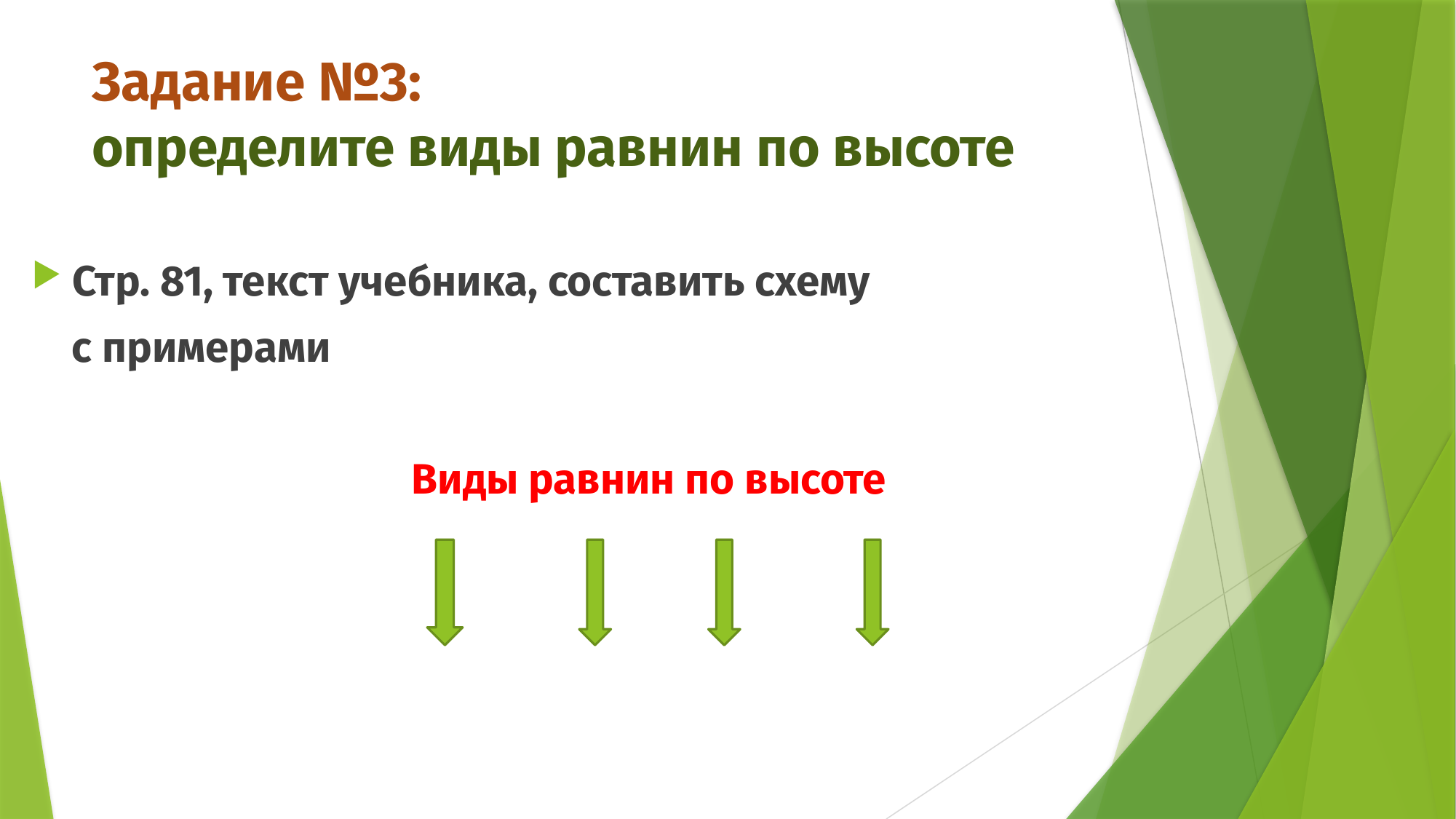

# Задание №3: определите виды равнин по высоте
Стр. 81, текст учебника, составить схему
    с примерами

    Виды равнин по высоте